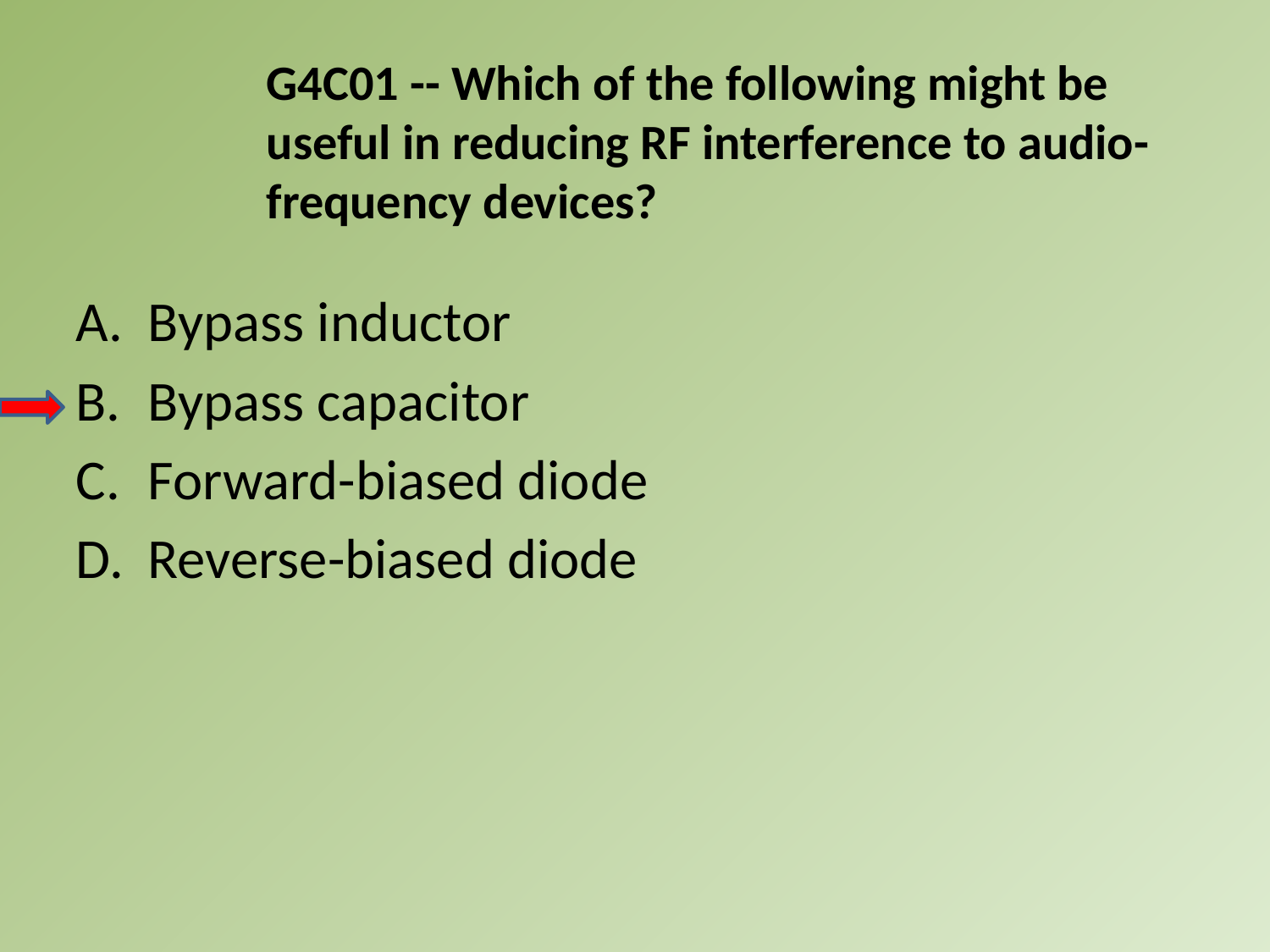

G4C01 -- Which of the following might be useful in reducing RF interference to audio-frequency devices?
A.	Bypass inductor
B.	Bypass capacitor
C.	Forward-biased diode
D.	Reverse-biased diode